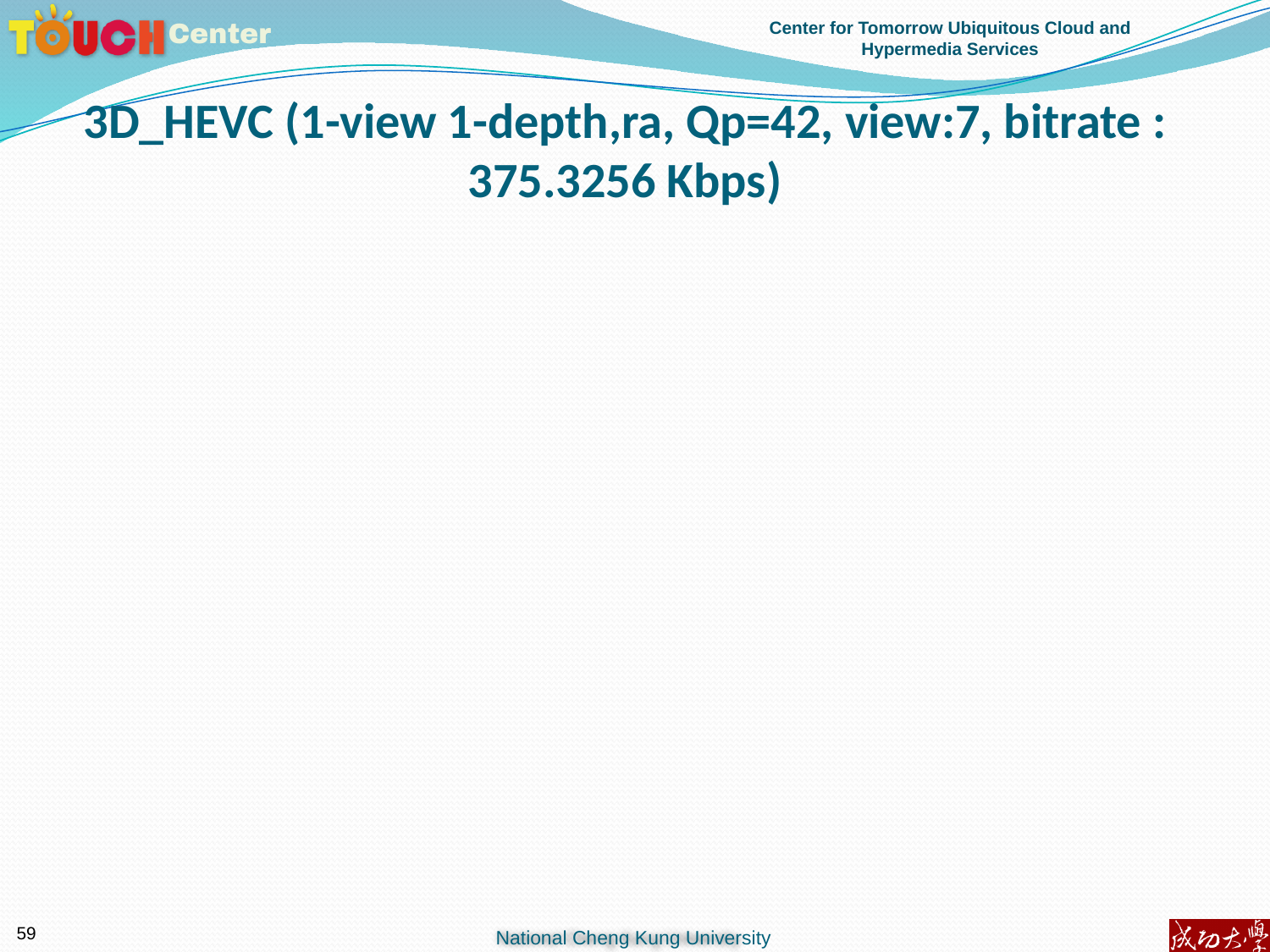

# 3D_HEVC (1-view 1-depth,ra, Qp=42, view:7, bitrate : 375.3256 Kbps)